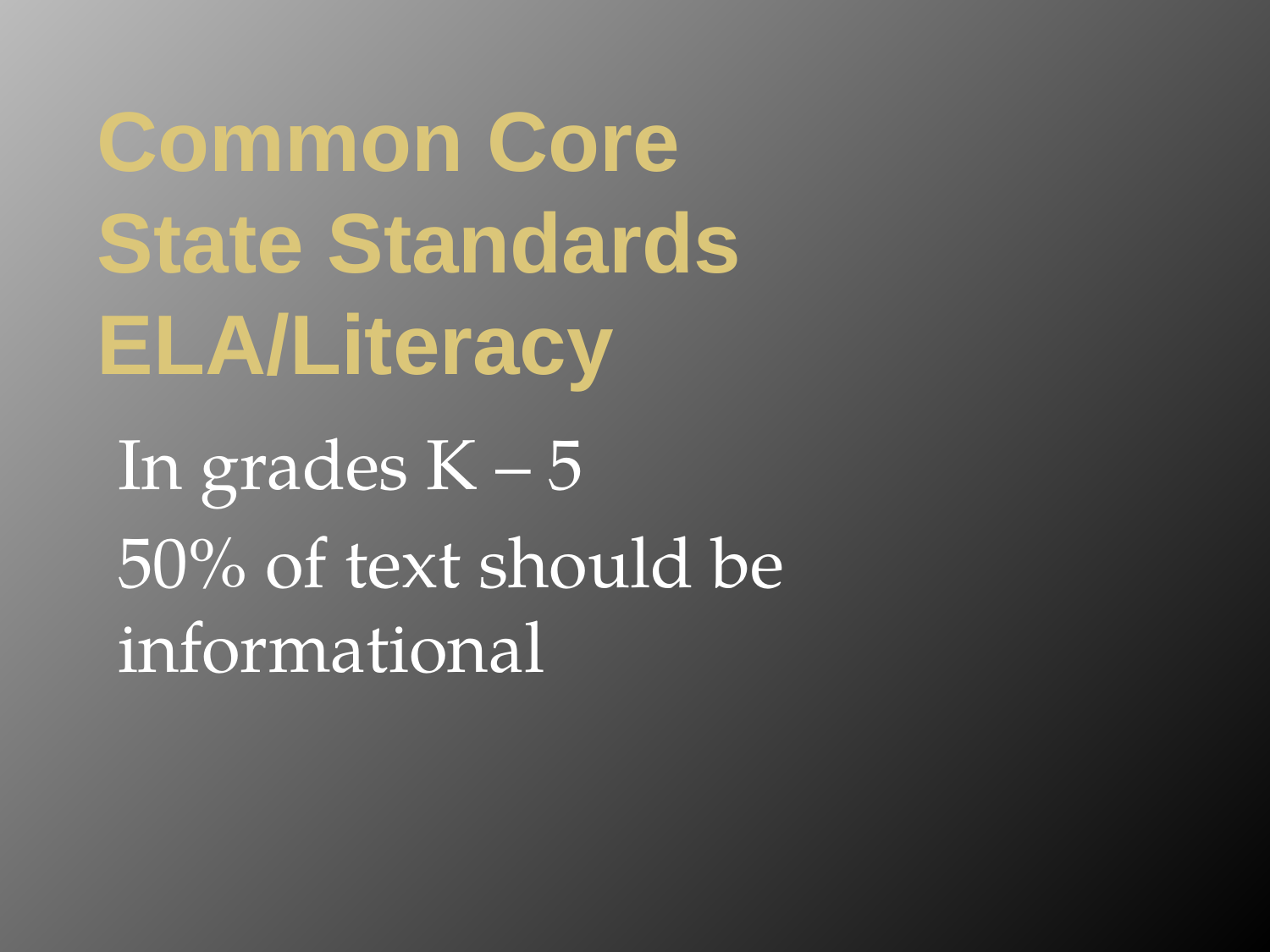

# Common Core State Standards ELA/Literacy
In grades K – 5
50% of text should be informational